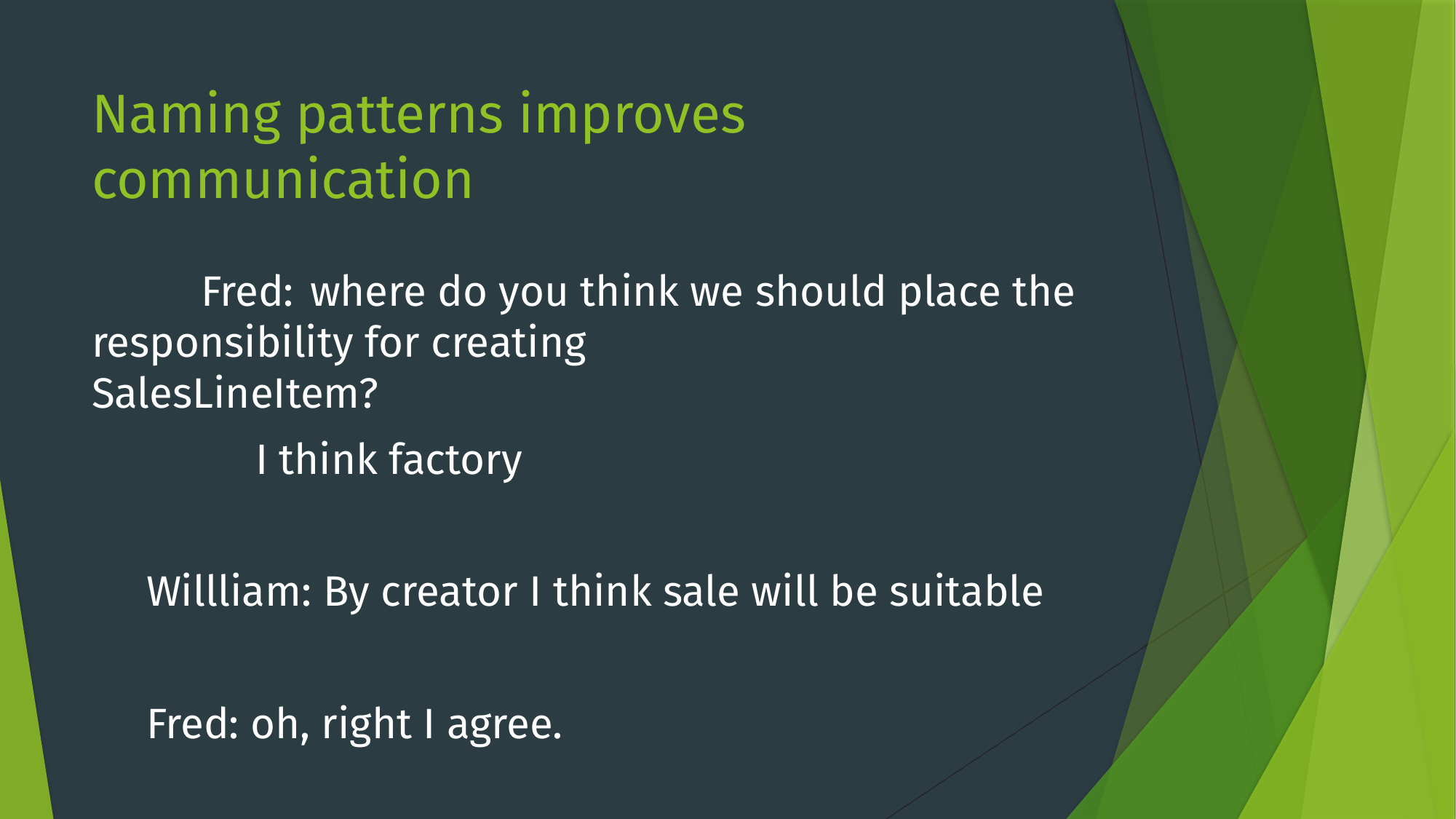

# Naming patterns improves communication
	Fred: 	where do you think we should place the responsibility for creating 			SalesLineItem?
I think factory

Willliam: By creator I think sale will be suitable

Fred: oh, right I agree.